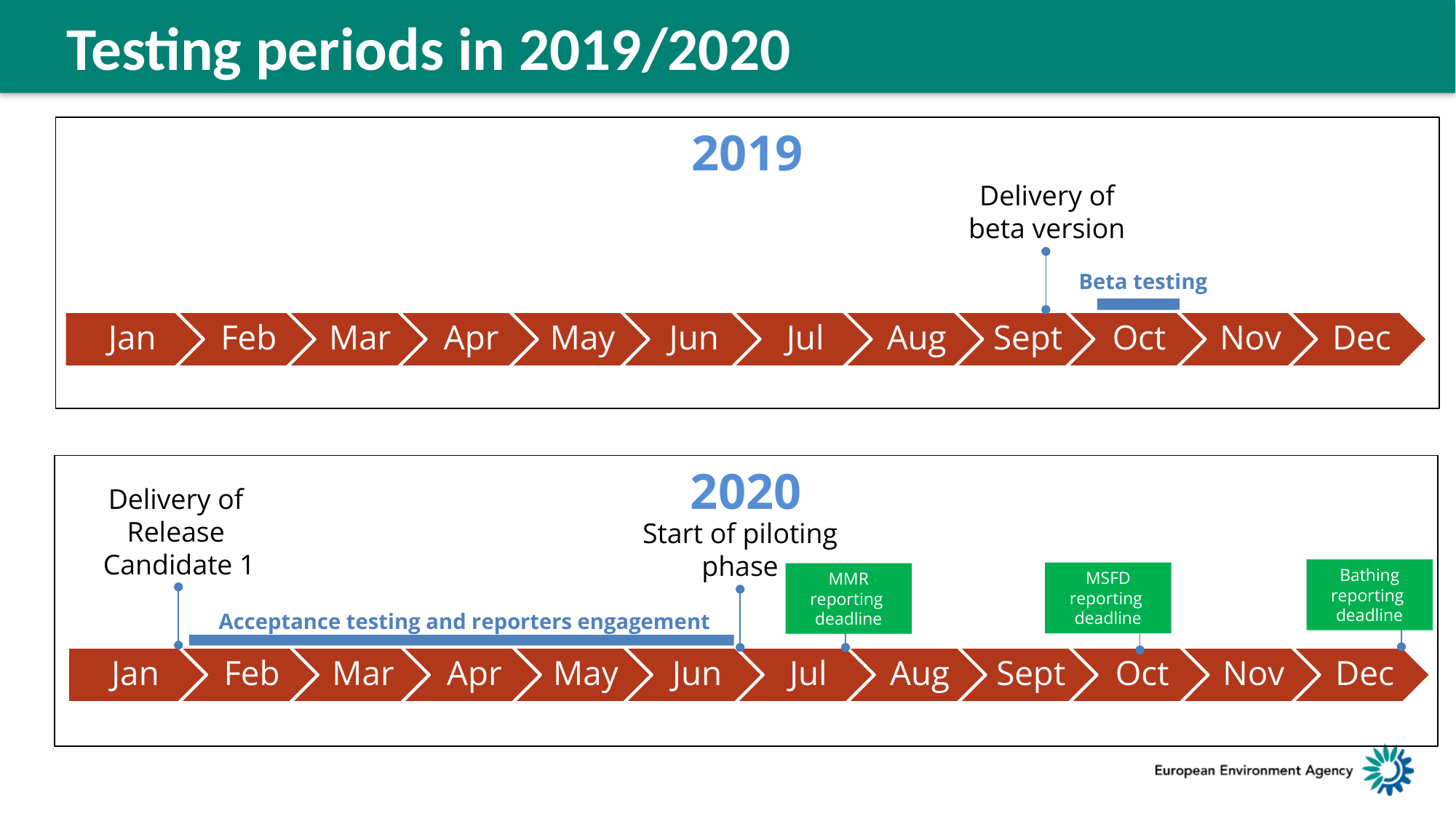

Testing periods in 2019/2020
2019
Delivery of
beta version
Beta testing

Jan
Feb
Mar
Apr
May
Jun
Jul
Aug
Sept
Oct
Nov
Dec
2020
Delivery of
Release
Candidate 1
Start of piloting
phase
Bathing reporting
deadline
MSFD reporting
deadline
MMR reporting
deadline
Acceptance testing and reporters engagement

Jan
Feb
Mar
Apr
May
Jun
Jul
Aug
Sept
Oct
Nov
Dec